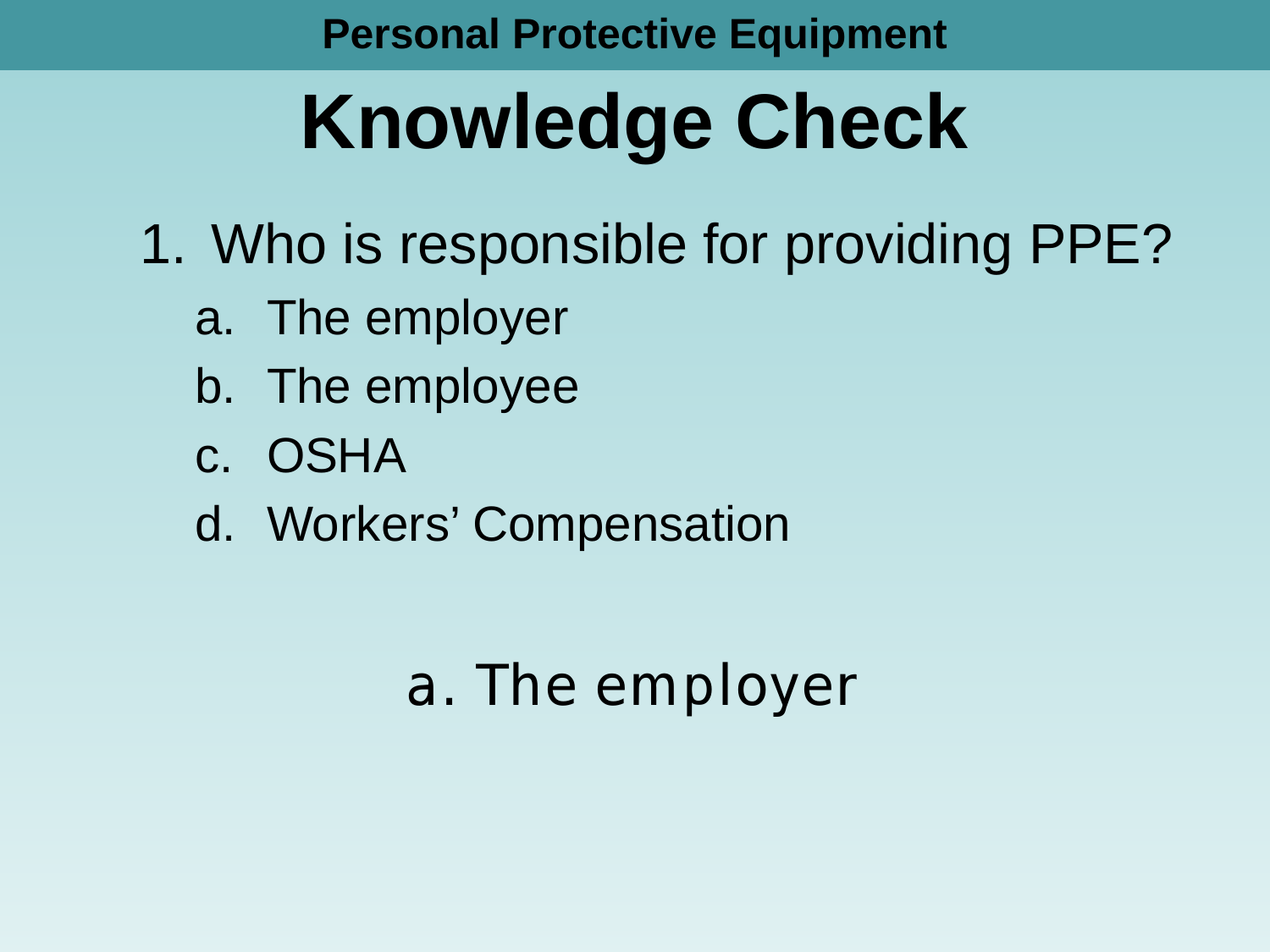

Personal Protective Equipment
# Knowledge Check
Who is responsible for providing PPE?
The employer
The employee
OSHA
Workers’ Compensation
a. The employer